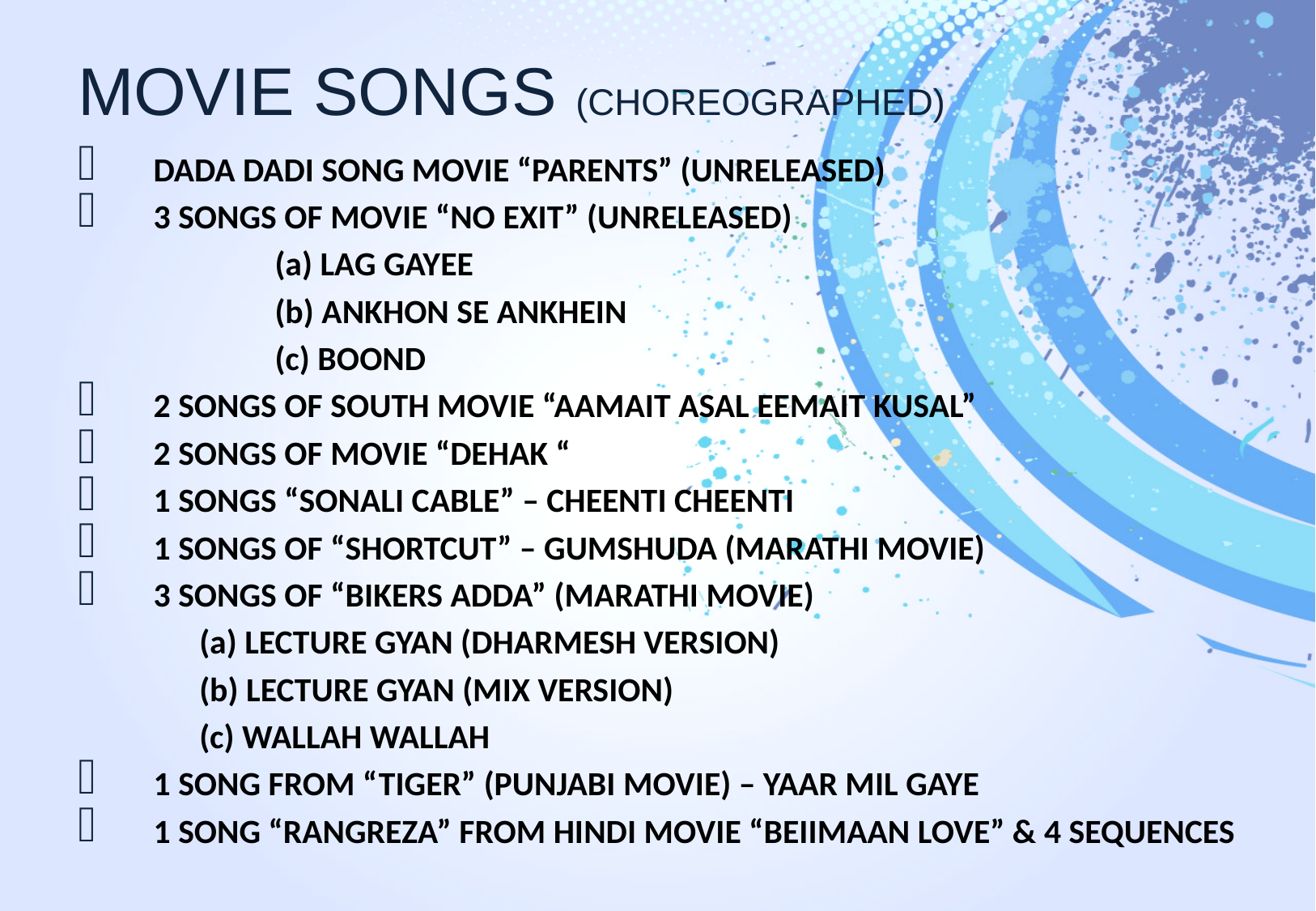

MOVIE SONGS (CHOREOGRAPHED)
DADA DADI SONG MOVIE “PARENTS” (UNRELEASED)
3 SONGS OF MOVIE “NO EXIT” (UNRELEASED)
		(a) LAG GAYEE
		(b) ANKHON SE ANKHEIN
		(c) BOOND
2 SONGS OF SOUTH MOVIE “AAMAIT ASAL EEMAIT KUSAL”
2 SONGS OF MOVIE “DEHAK “
1 SONGS “SONALI CABLE” – CHEENTI CHEENTI
1 SONGS OF “SHORTCUT” – GUMSHUDA (MARATHI MOVIE)
3 SONGS OF “BIKERS ADDA” (MARATHI MOVIE)
	(a) LECTURE GYAN (DHARMESH VERSION)
	(b) LECTURE GYAN (MIX VERSION)
	(c) WALLAH WALLAH
1 SONG FROM “TIGER” (PUNJABI MOVIE) – YAAR MIL GAYE
1 SONG “RANGREZA” FROM HINDI MOVIE “BEIIMAAN LOVE” & 4 SEQUENCES